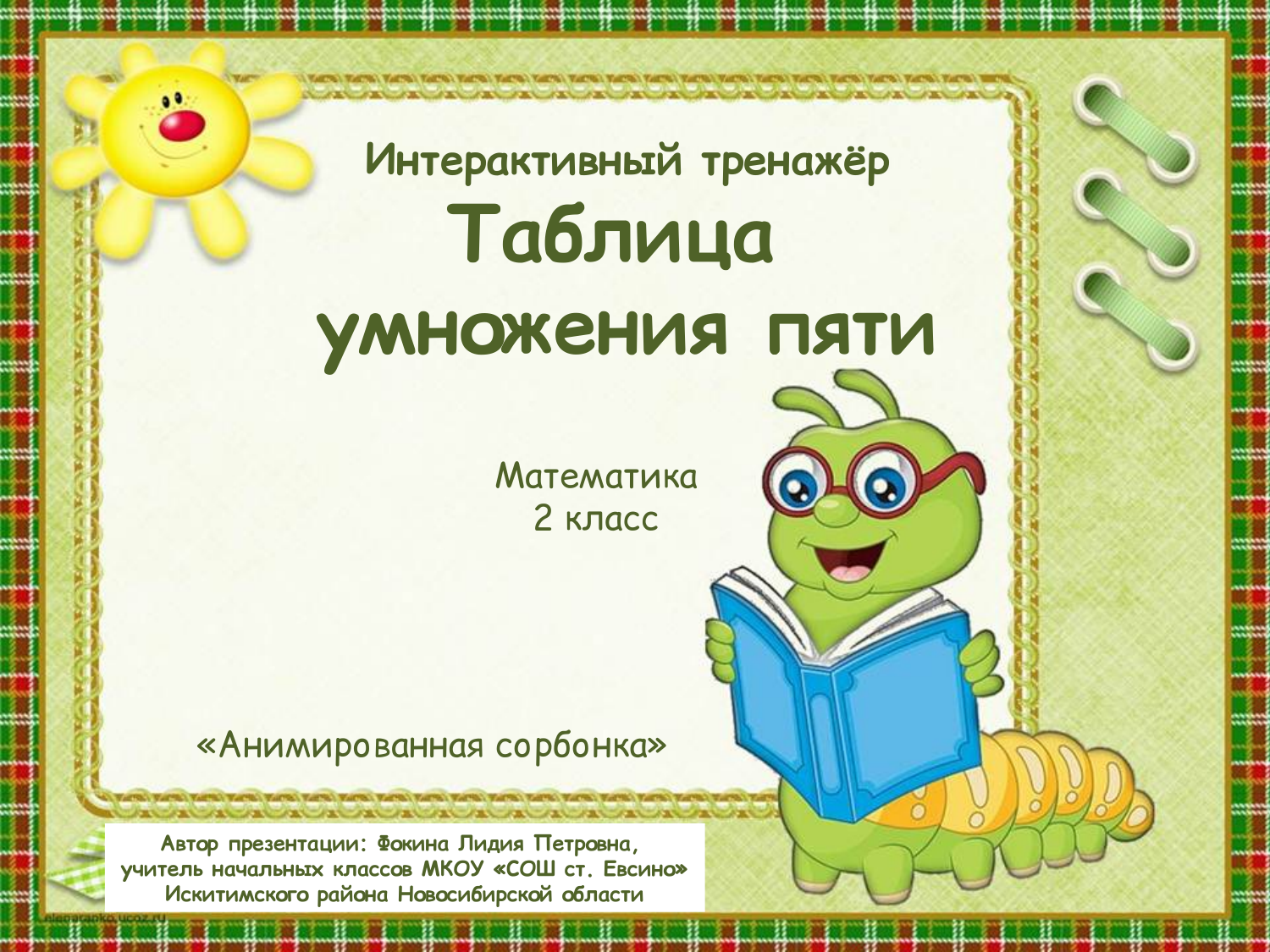

Интерактивный тренажёр
Таблица
умножения пяти

Математика
2 класс
«Анимированная сорбонка»
Автор презентации: Фокина Лидия Петровна,
учитель начальных классов МКОУ «СОШ ст. Евсино» Искитимского района Новосибирской области